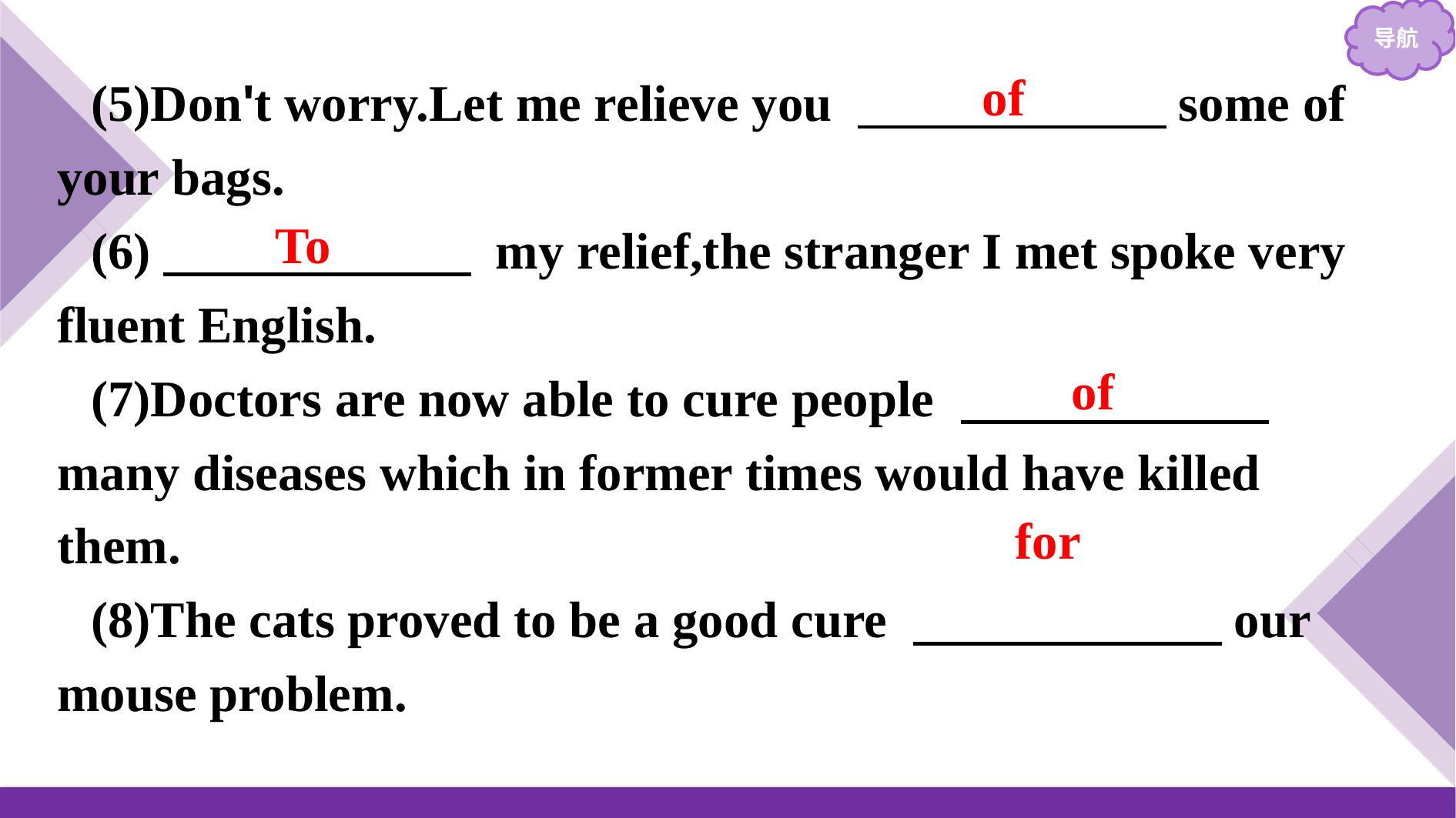

(5)Don't worry.Let me relieve you 　　　　　　some of your bags.
(6)　　　　　　 my relief,the stranger I met spoke very fluent English.
(7)Doctors are now able to cure people 　　　　　　many diseases which in former times would have killed them.
(8)The cats proved to be a good cure 　　　　　　our mouse problem.
of
To
of
for